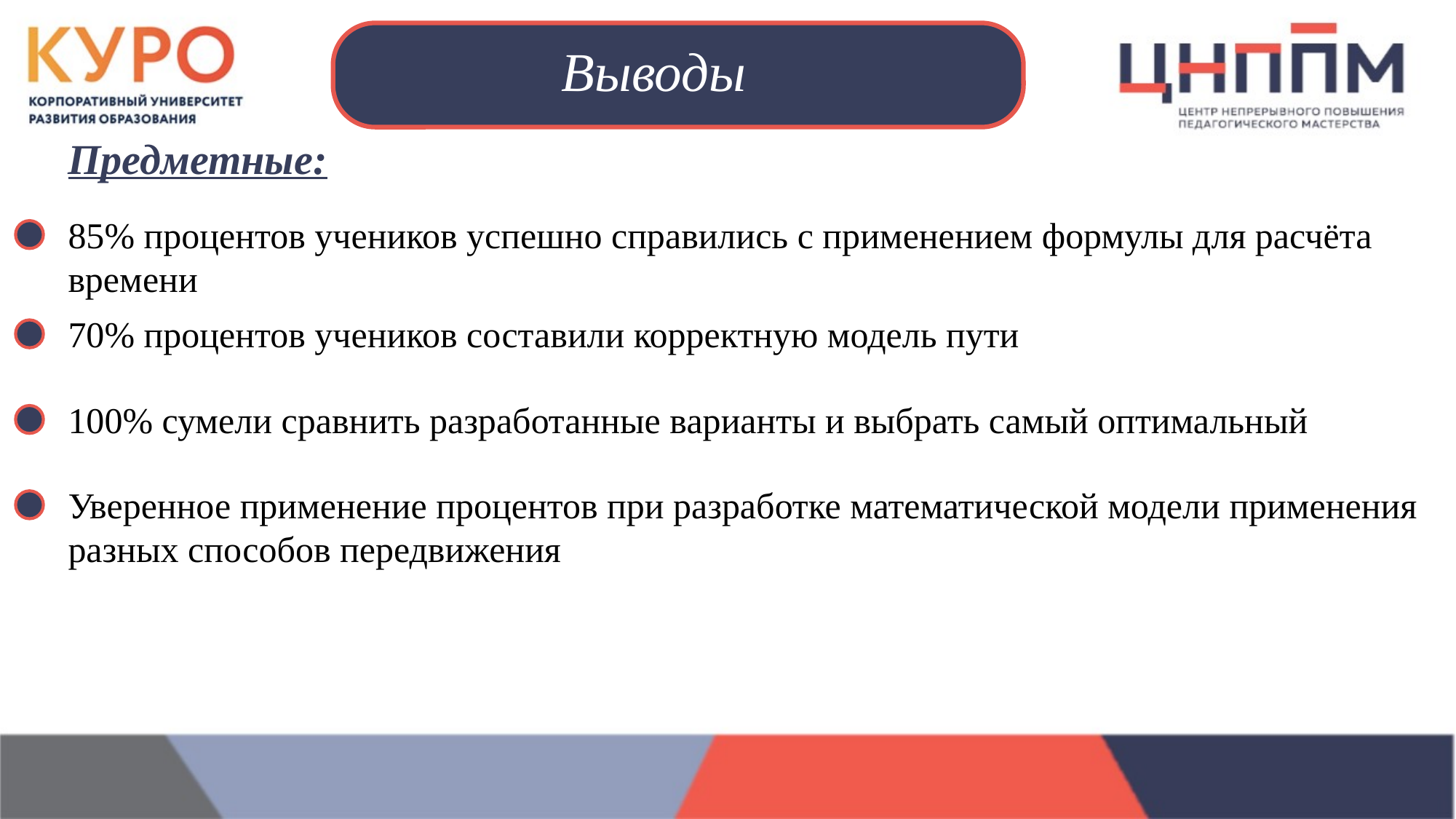

Выводы
Предметные:
85% процентов учеников успешно справились с применением формулы для расчёта времени

70% процентов учеников составили корректную модель пути

100% сумели сравнить разработанные варианты и выбрать самый оптимальный

Уверенное применение процентов при разработке математической модели применения разных способов передвижения